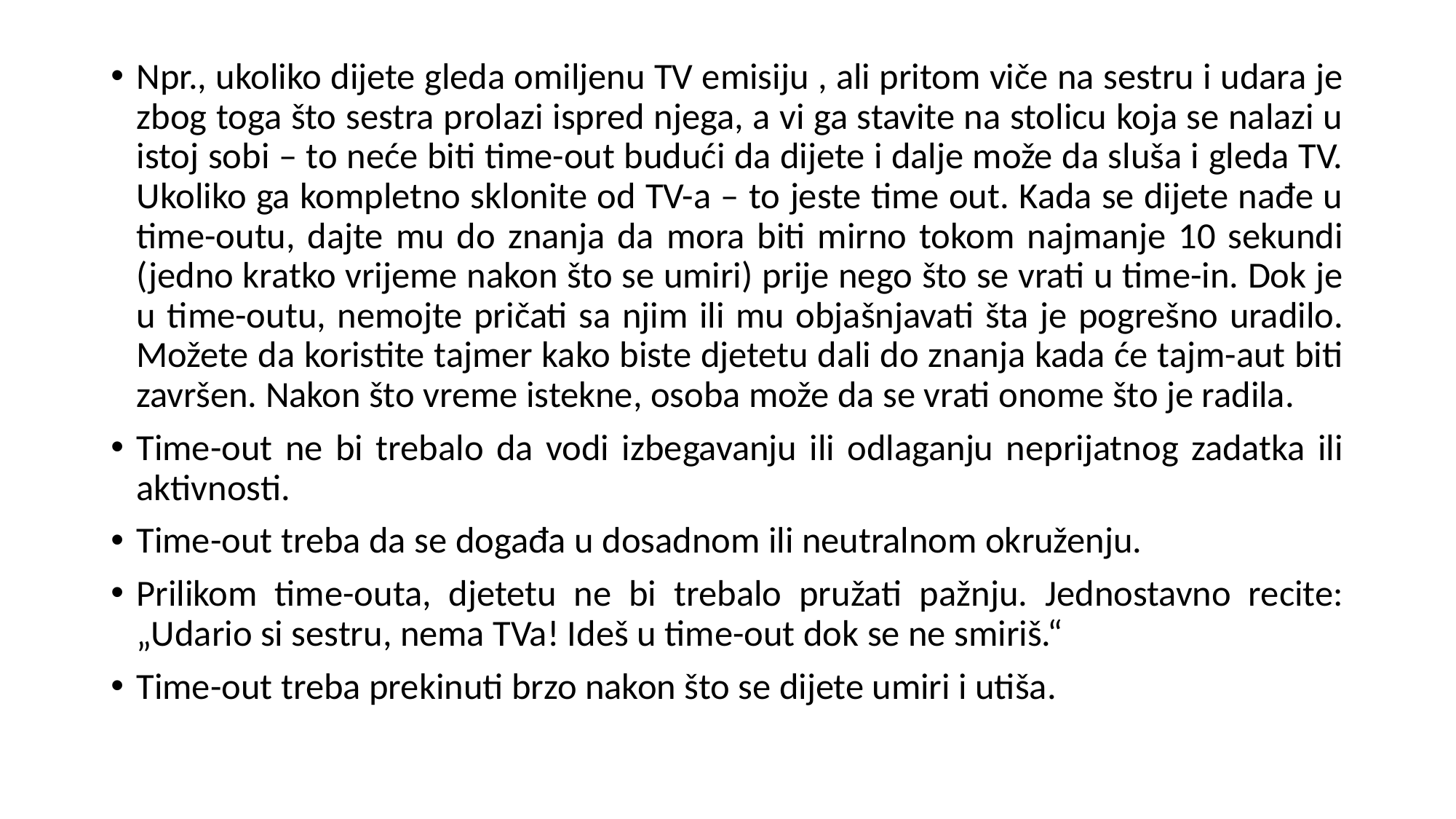

Npr., ukoliko dijete gleda omiljenu TV emisiju , ali pritom viče na sestru i udara je zbog toga što sestra prolazi ispred njega, a vi ga stavite na stolicu koja se nalazi u istoj sobi – to neće biti time-out budući da dijete i dalje može da sluša i gleda TV. Ukoliko ga kompletno sklonite od TV-a – to jeste time out. Kada se dijete nađe u time-outu, dajte mu do znanja da mora biti mirno tokom najmanje 10 sekundi (jedno kratko vrijeme nakon što se umiri) prije nego što se vrati u time-in. Dok je u time-outu, nemojte pričati sa njim ili mu objašnjavati šta je pogrešno uradilo. Možete da koristite tajmer kako biste djetetu dali do znanja kada će tajm-aut biti završen. Nakon što vreme istekne, osoba može da se vrati onome što je radila.
Time-out ne bi trebalo da vodi izbegavanju ili odlaganju neprijatnog zadatka ili aktivnosti.
Time-out treba da se događa u dosadnom ili neutralnom okruženju.
Prilikom time-outa, djetetu ne bi trebalo pružati pažnju. Jednostavno recite: „Udario si sestru, nema TVa! Ideš u time-out dok se ne smiriš.“
Time-out treba prekinuti brzo nakon što se dijete umiri i utiša.